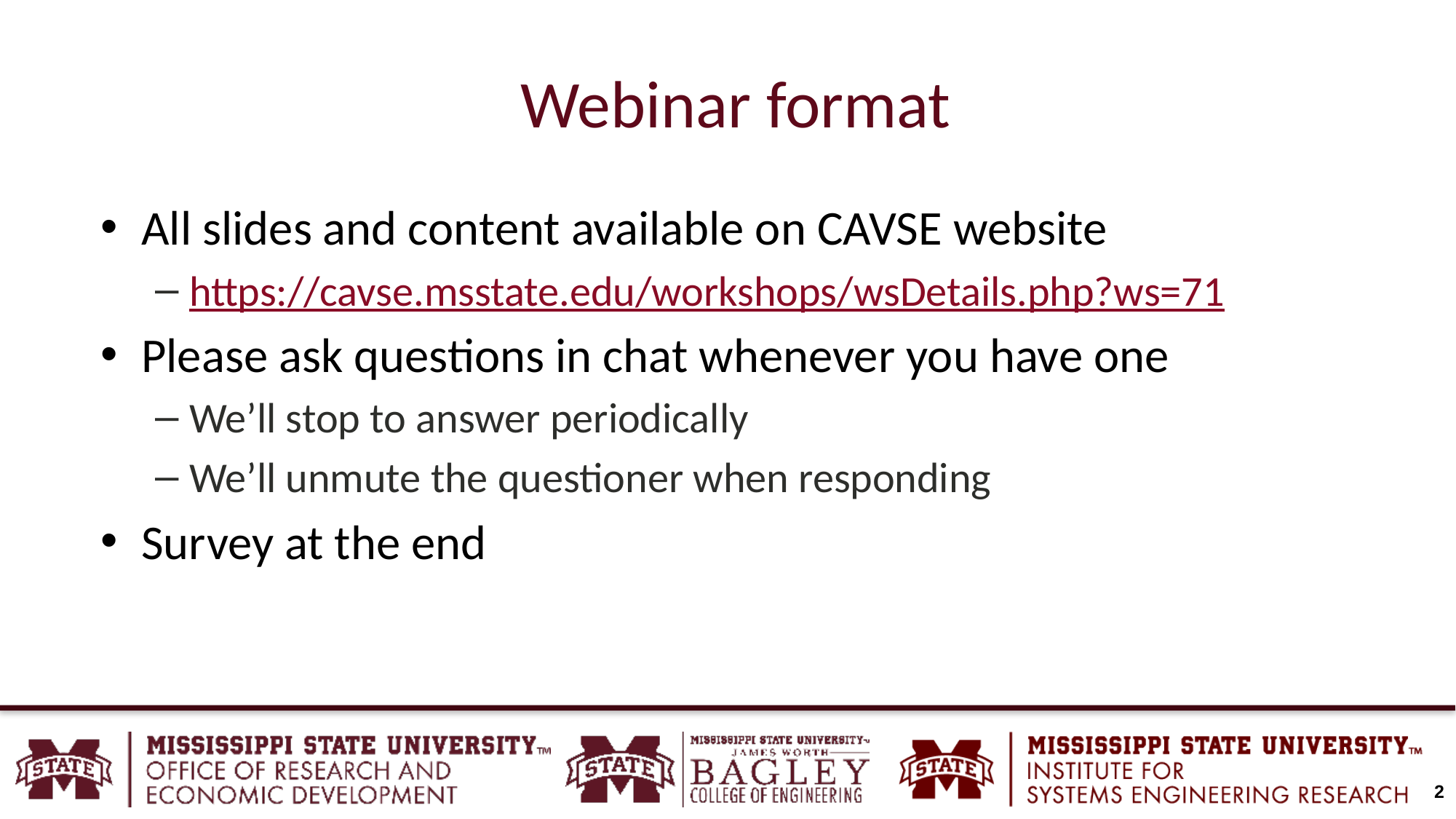

# Webinar format
All slides and content available on CAVSE website
https://cavse.msstate.edu/workshops/wsDetails.php?ws=71
Please ask questions in chat whenever you have one
We’ll stop to answer periodically
We’ll unmute the questioner when responding
Survey at the end